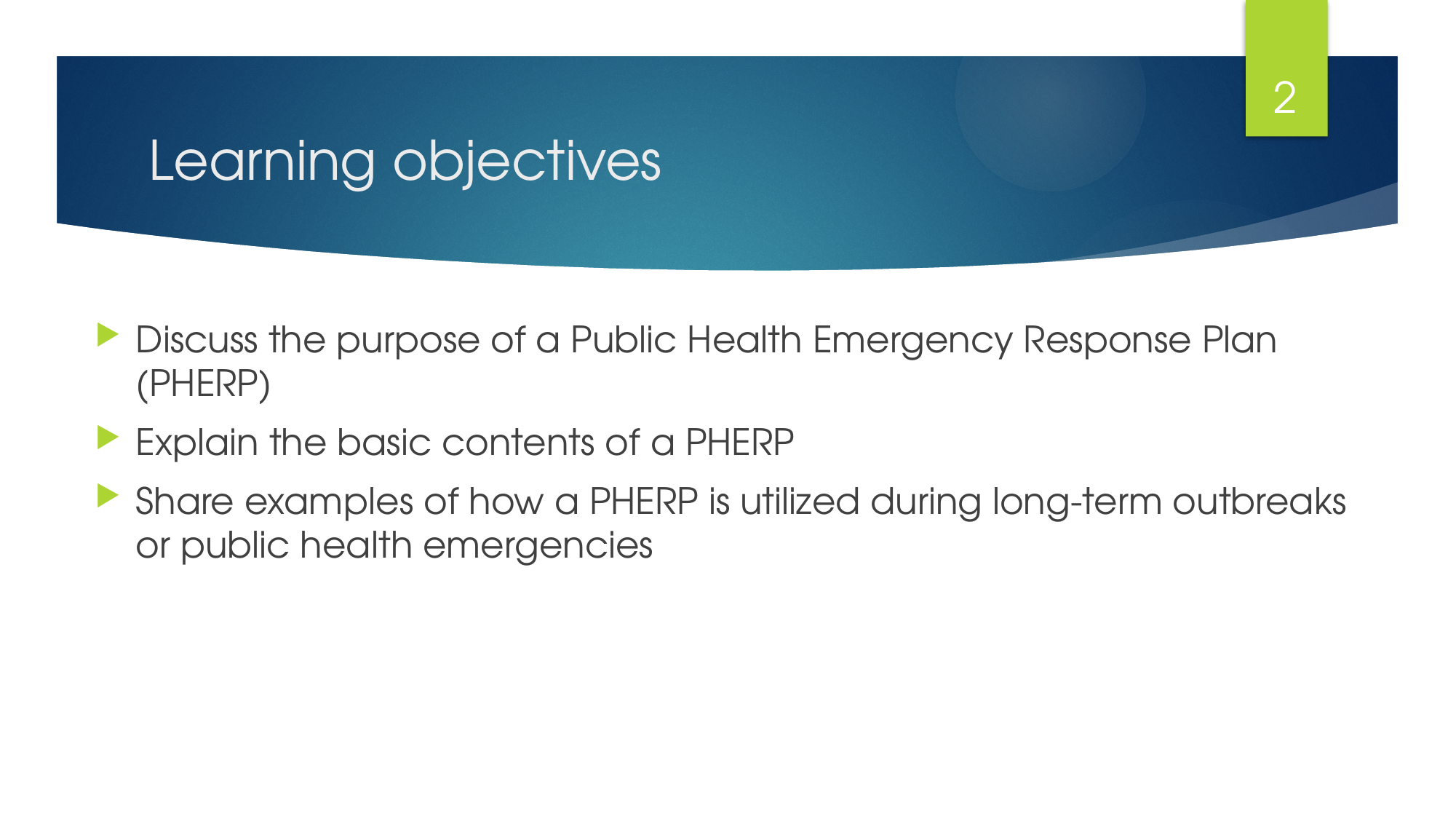

2
# Learning objectives
Discuss the purpose of a Public Health Emergency Response Plan (PHERP)
Explain the basic contents of a PHERP
Share examples of how a PHERP is utilized during long-term outbreaks or public health emergencies